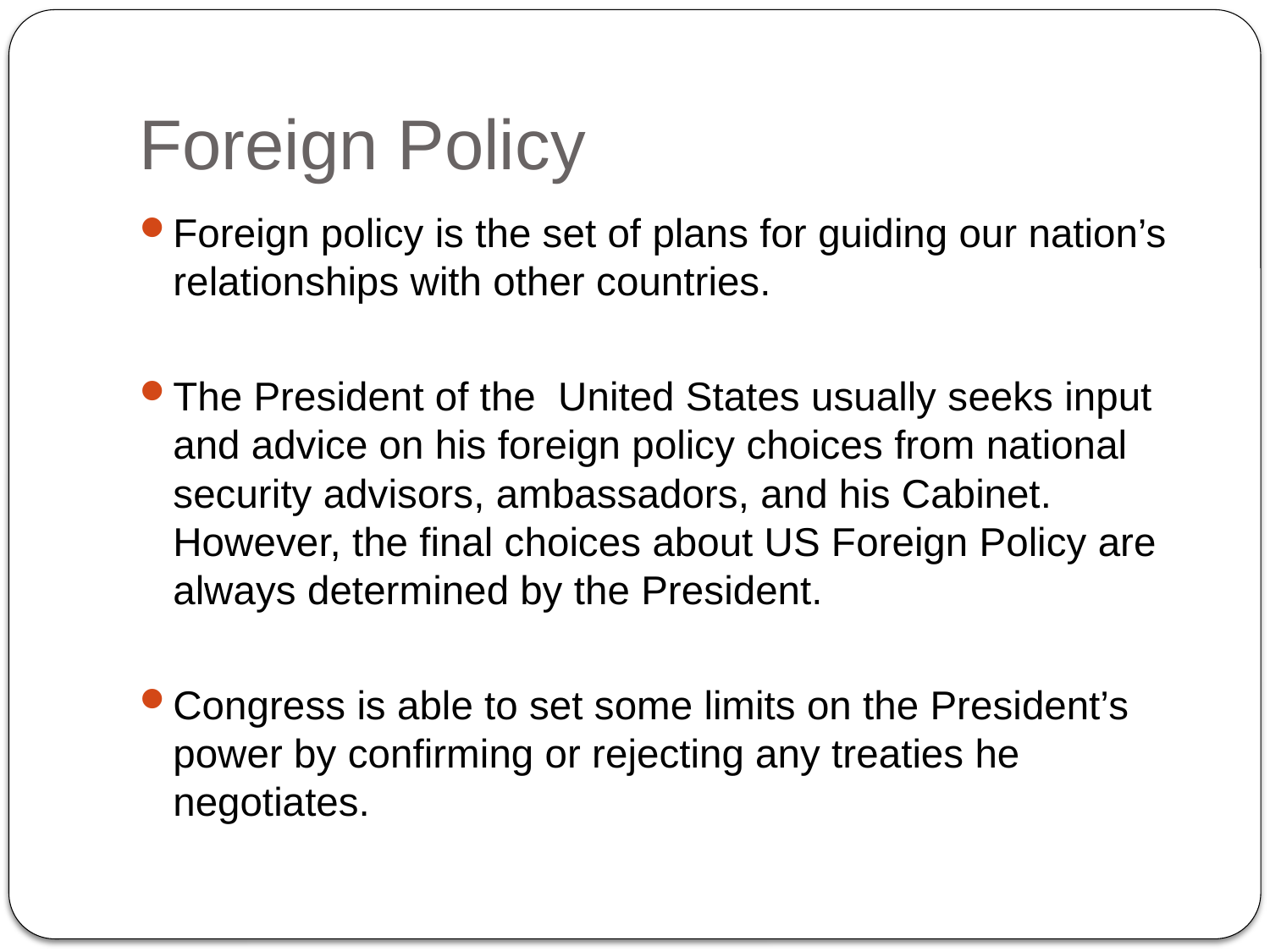

# Foreign Policy
Foreign policy is the set of plans for guiding our nation’s relationships with other countries.

The President of the  United States usually seeks input and advice on his foreign policy choices from national security advisors, ambassadors, and his Cabinet.  However, the final choices about US Foreign Policy are always determined by the President.

Congress is able to set some limits on the President’s power by confirming or rejecting any treaties he negotiates.